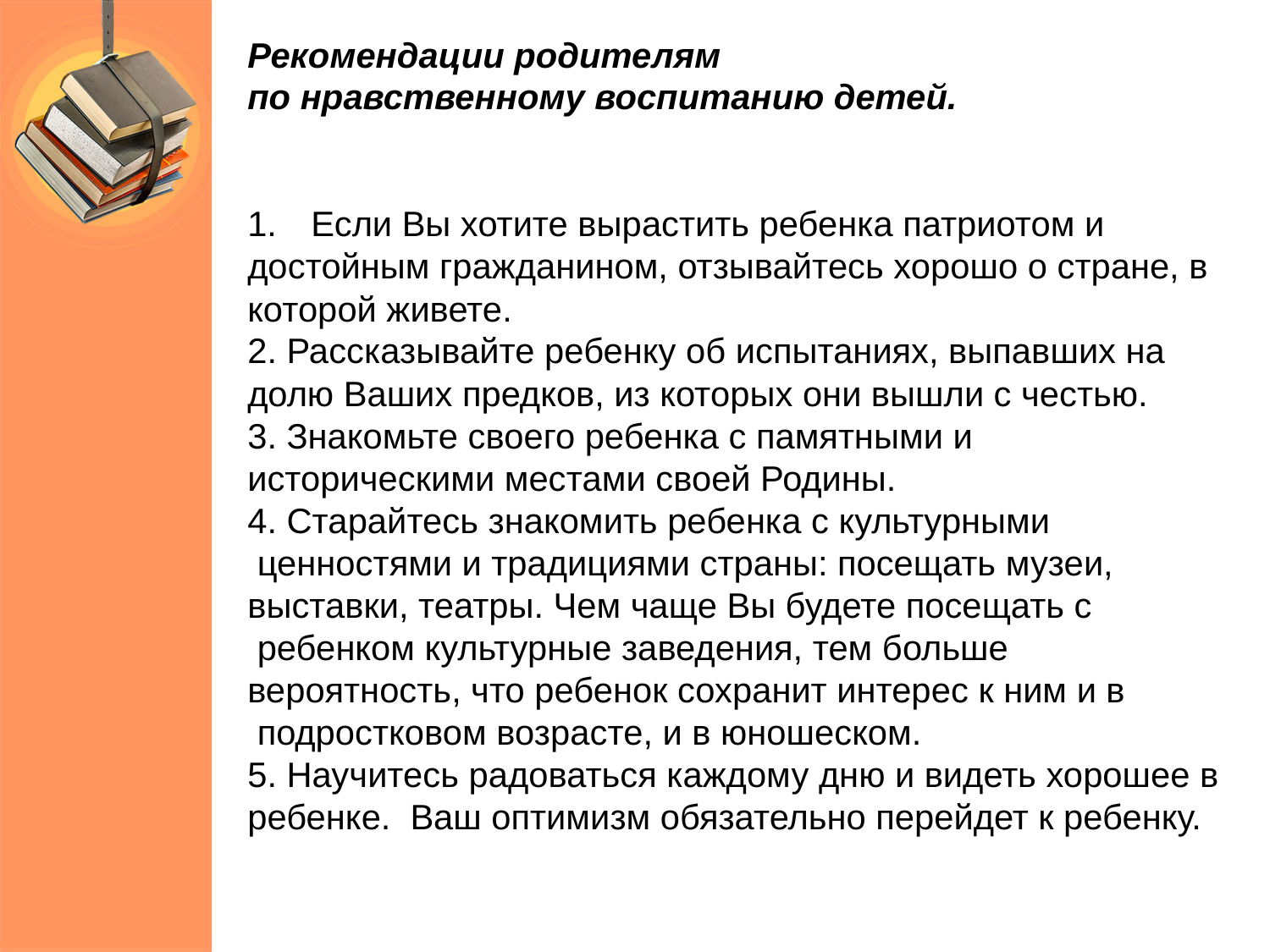

Рекомендации родителям
по нравственному воспитанию детей.

Если Вы хотите вырастить ребенка патриотом и
достойным гражданином, отзывайтесь хорошо о стране, в которой живете.
2. Рассказывайте ребенку об испытаниях, выпавших на
долю Ваших предков, из которых они вышли с честью.
3. Знакомьте своего ребенка с памятными и
историческими местами своей Родины.
4. Старайтесь знакомить ребенка с культурными
 ценностями и традициями страны: посещать музеи,
выставки, театры. Чем чаще Вы будете посещать с
 ребенком культурные заведения, тем больше
вероятность, что ребенок сохранит интерес к ним и в
 подростковом возрасте, и в юношеском.
5. Научитесь радоваться каждому дню и видеть хорошее в ребенке.  Ваш оптимизм обязательно перейдет к ребенку.